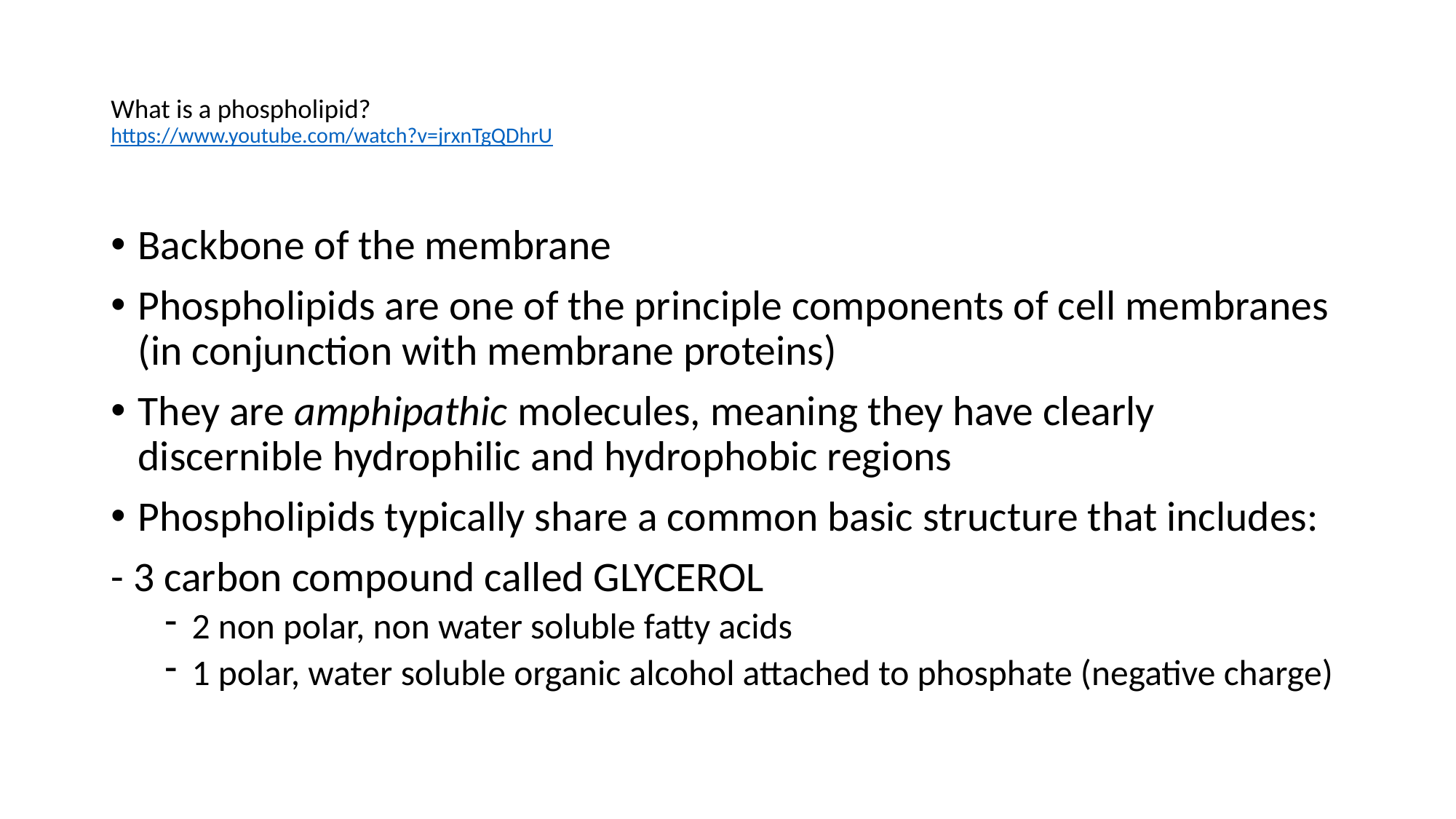

# What is a phospholipid? https://www.youtube.com/watch?v=jrxnTgQDhrU
Backbone of the membrane
Phospholipids are one of the principle components of cell membranes (in conjunction with membrane proteins)
They are amphipathic molecules, meaning they have clearly discernible hydrophilic and hydrophobic regions
Phospholipids typically share a common basic structure that includes:
- 3 carbon compound called GLYCEROL
2 non polar, non water soluble fatty acids
1 polar, water soluble organic alcohol attached to phosphate (negative charge)